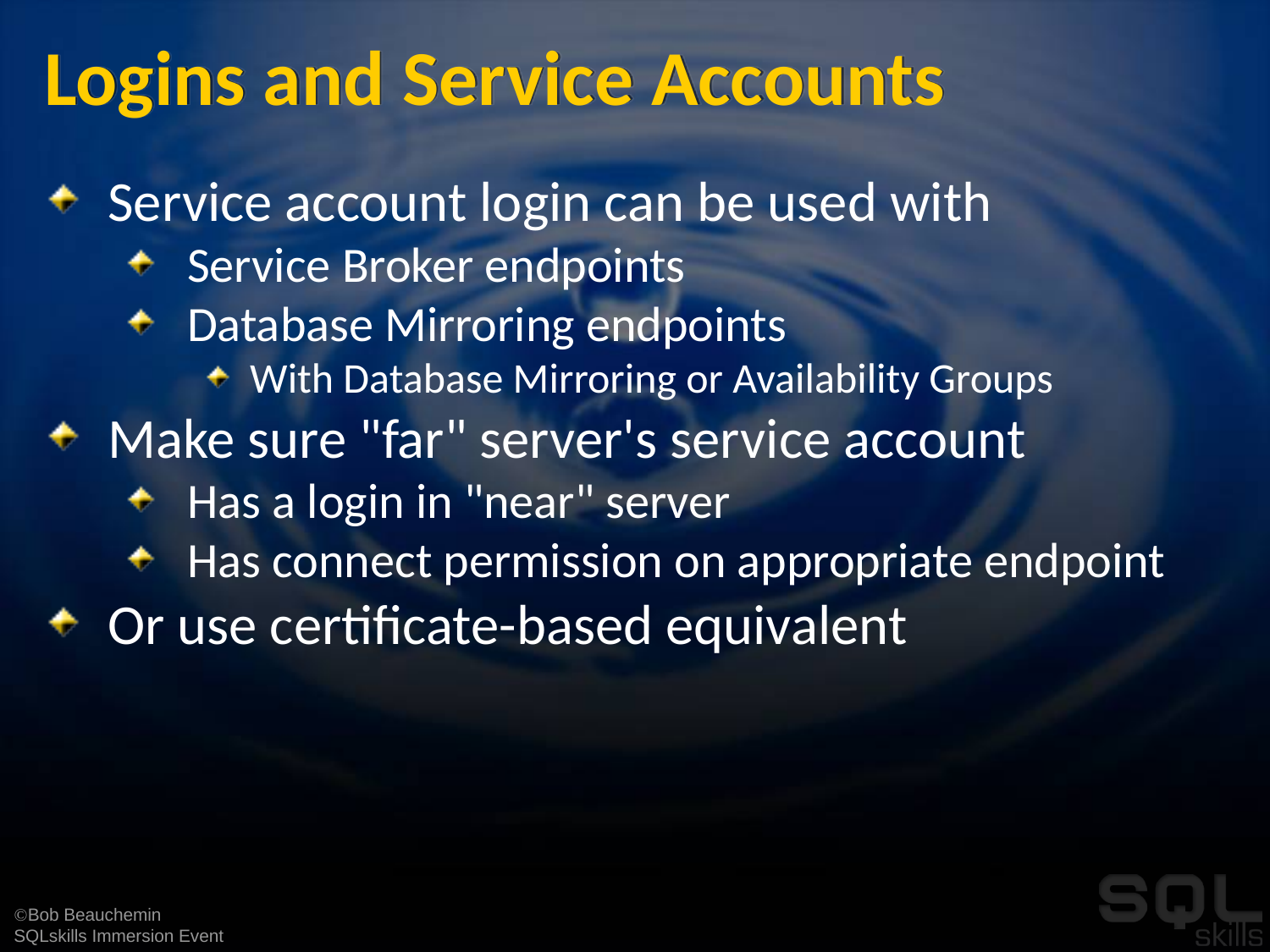

# Logins and Service Accounts
Service account login can be used with
Service Broker endpoints
Database Mirroring endpoints
With Database Mirroring or Availability Groups
Make sure "far" server's service account
Has a login in "near" server
Has connect permission on appropriate endpoint
Or use certificate-based equivalent